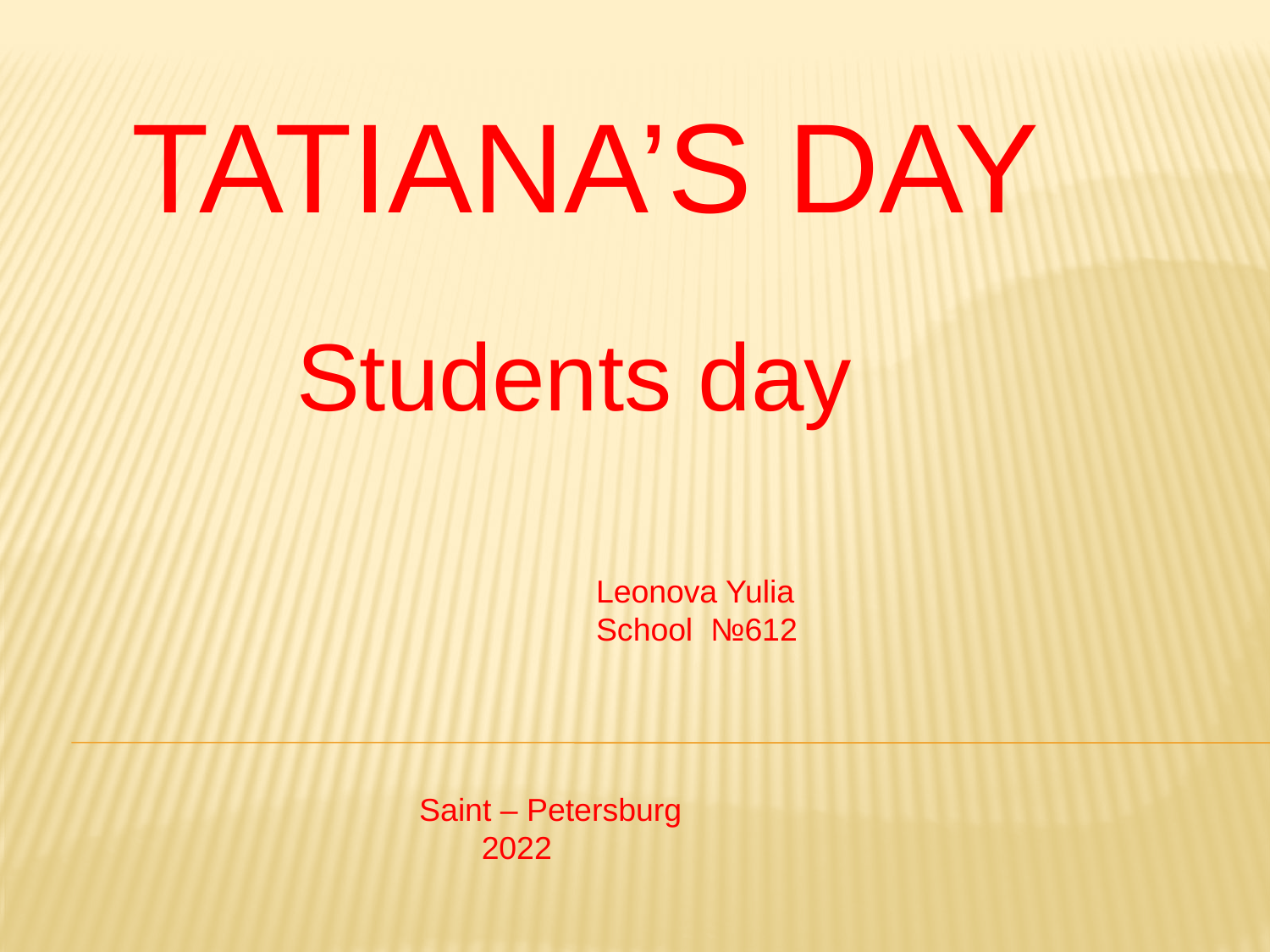

# Tatiana’s day
		Students day
Leonova Yulia
School  №612
Saint – Petersburg
       2022